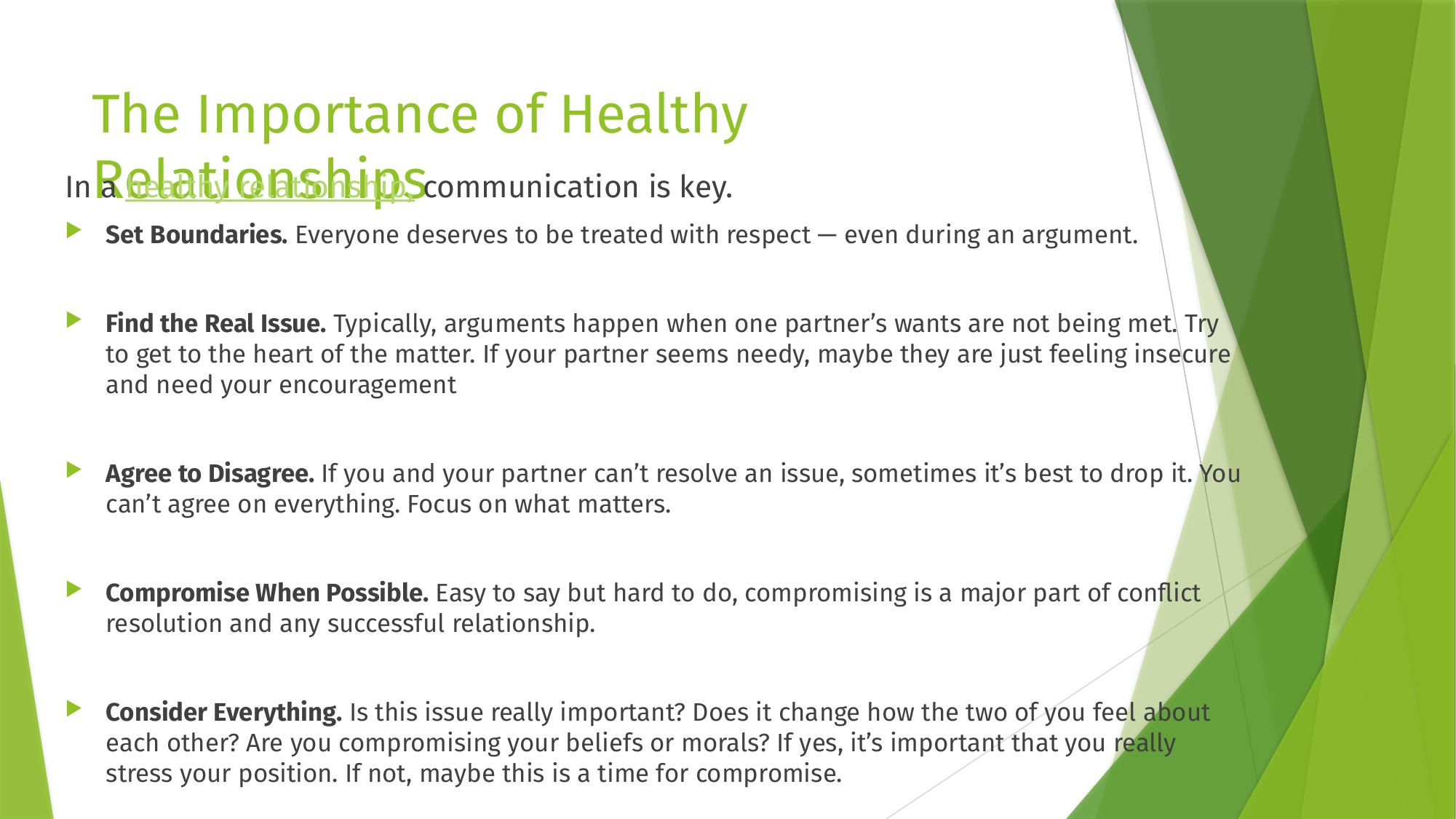

# The Importance of Healthy Relationships
In a healthy relationship, communication is key.
Set Boundaries. Everyone deserves to be treated with respect — even during an argument.

Find the Real Issue. Typically, arguments happen when one partner’s wants are not being met. Try to get to the heart of the matter. If your partner seems needy, maybe they are just feeling insecure and need your encouragement

Agree to Disagree. If you and your partner can’t resolve an issue, sometimes it’s best to drop it. You can’t agree on everything. Focus on what matters.

Compromise When Possible. Easy to say but hard to do, compromising is a major part of conflict resolution and any successful relationship.

Consider Everything. Is this issue really important? Does it change how the two of you feel about each other? Are you compromising your beliefs or morals? If yes, it’s important that you really stress your position. If not, maybe this is a time for compromise.